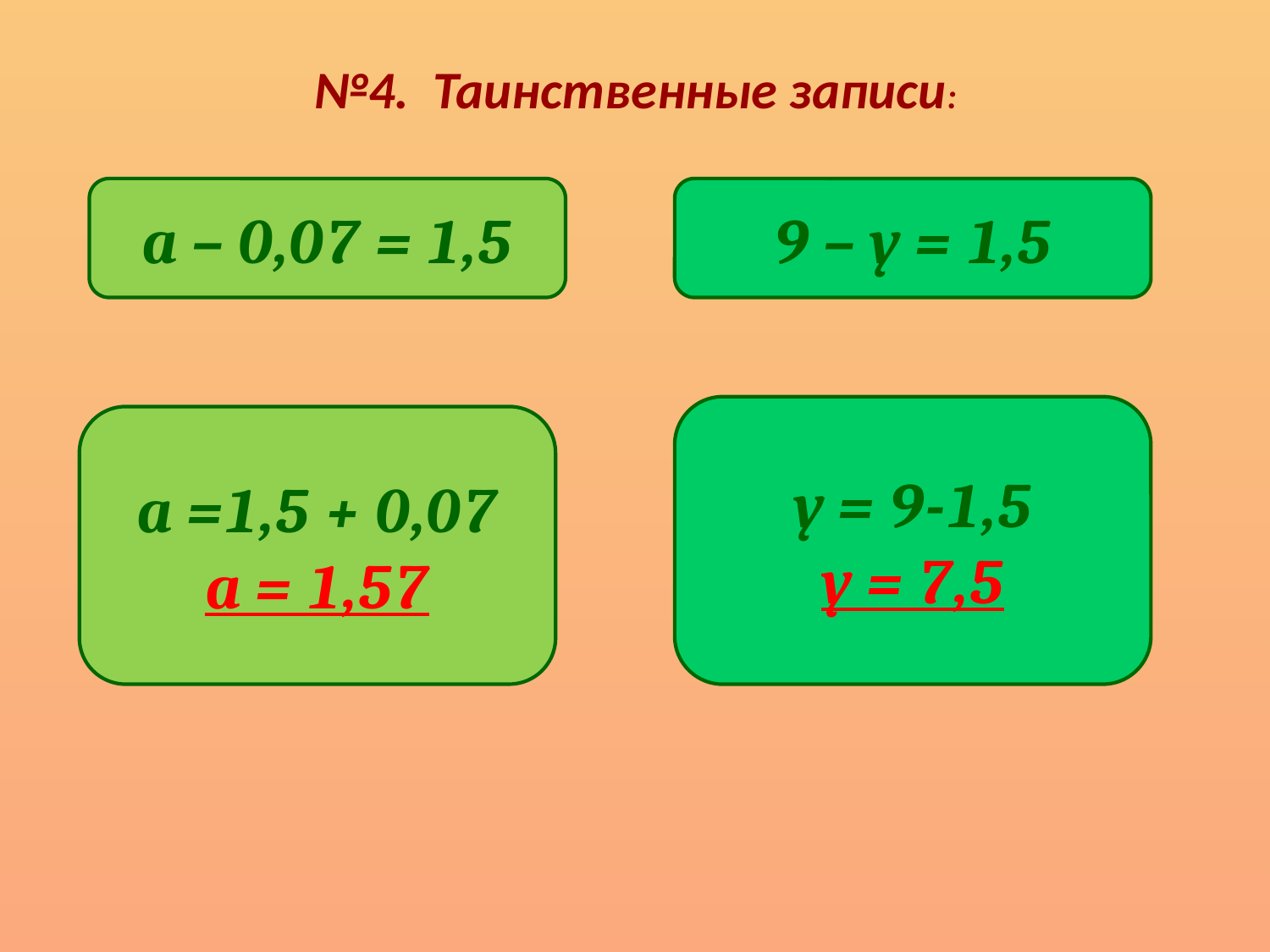

№4.  Таинственные записи:
a – 0,07 = 1,5
9 – y = 1,5
y = 9-1,5
y = 7,5

a =1,5 + 0,07
a = 1,57